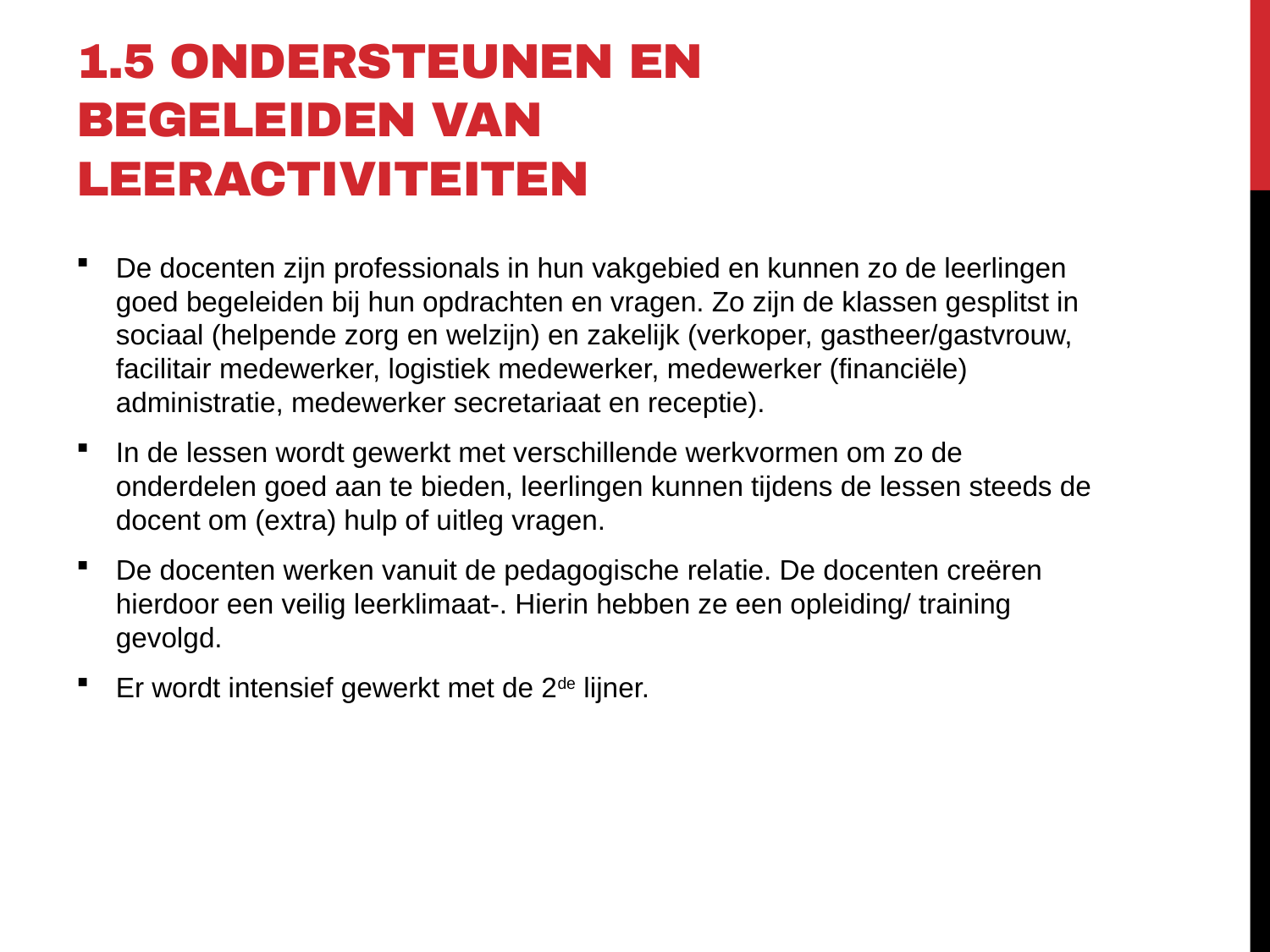

# 1.5 Ondersteunen en begeleiden van leeractiviteiten
De docenten zijn professionals in hun vakgebied en kunnen zo de leerlingen goed begeleiden bij hun opdrachten en vragen. Zo zijn de klassen gesplitst in sociaal (helpende zorg en welzijn) en zakelijk (verkoper, gastheer/gastvrouw, facilitair medewerker, logistiek medewerker, medewerker (financiële) administratie, medewerker secretariaat en receptie).
In de lessen wordt gewerkt met verschillende werkvormen om zo de onderdelen goed aan te bieden, leerlingen kunnen tijdens de lessen steeds de docent om (extra) hulp of uitleg vragen.
De docenten werken vanuit de pedagogische relatie. De docenten creëren hierdoor een veilig leerklimaat-. Hierin hebben ze een opleiding/ training gevolgd.
Er wordt intensief gewerkt met de 2de lijner.